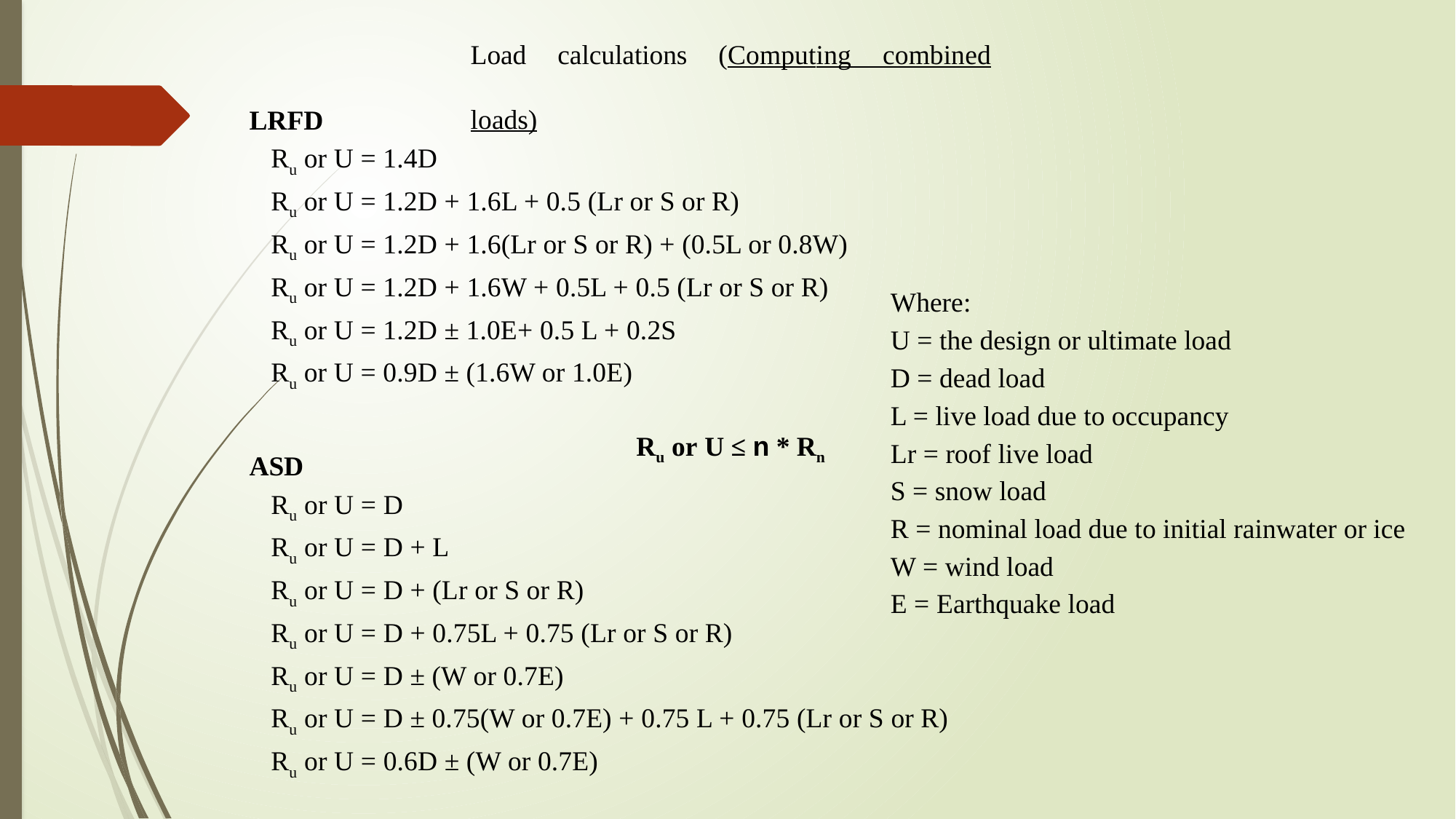

Load calculations (Computing combined loads)
LRFD
Ru or U = 1.4D
Ru or U = 1.2D + 1.6L + 0.5 (Lr or S or R)
Ru or U = 1.2D + 1.6(Lr or S or R) + (0.5L or 0.8W)
Ru or U = 1.2D + 1.6W + 0.5L + 0.5 (Lr or S or R)
Ru or U = 1.2D ± 1.0E+ 0.5 L + 0.2S
Ru or U = 0.9D ± (1.6W or 1.0E)
Ru or U ≤ n * Rn
Where:
U = the design or ultimate load
D = dead load
L = live load due to occupancy
Lr = roof live load
S = snow load
R = nominal load due to initial rainwater or ice
W = wind load
E = Earthquake load

ASD
Ru or U = D
Ru or U = D + L
Ru or U = D + (Lr or S or R)
Ru or U = D + 0.75L + 0.75 (Lr or S or R)
Ru or U = D ± (W or 0.7E)
Ru or U = D ± 0.75(W or 0.7E) + 0.75 L + 0.75 (Lr or S or R)
Ru or U = 0.6D ± (W or 0.7E)
Ru or U ≤* Rn/ Ω